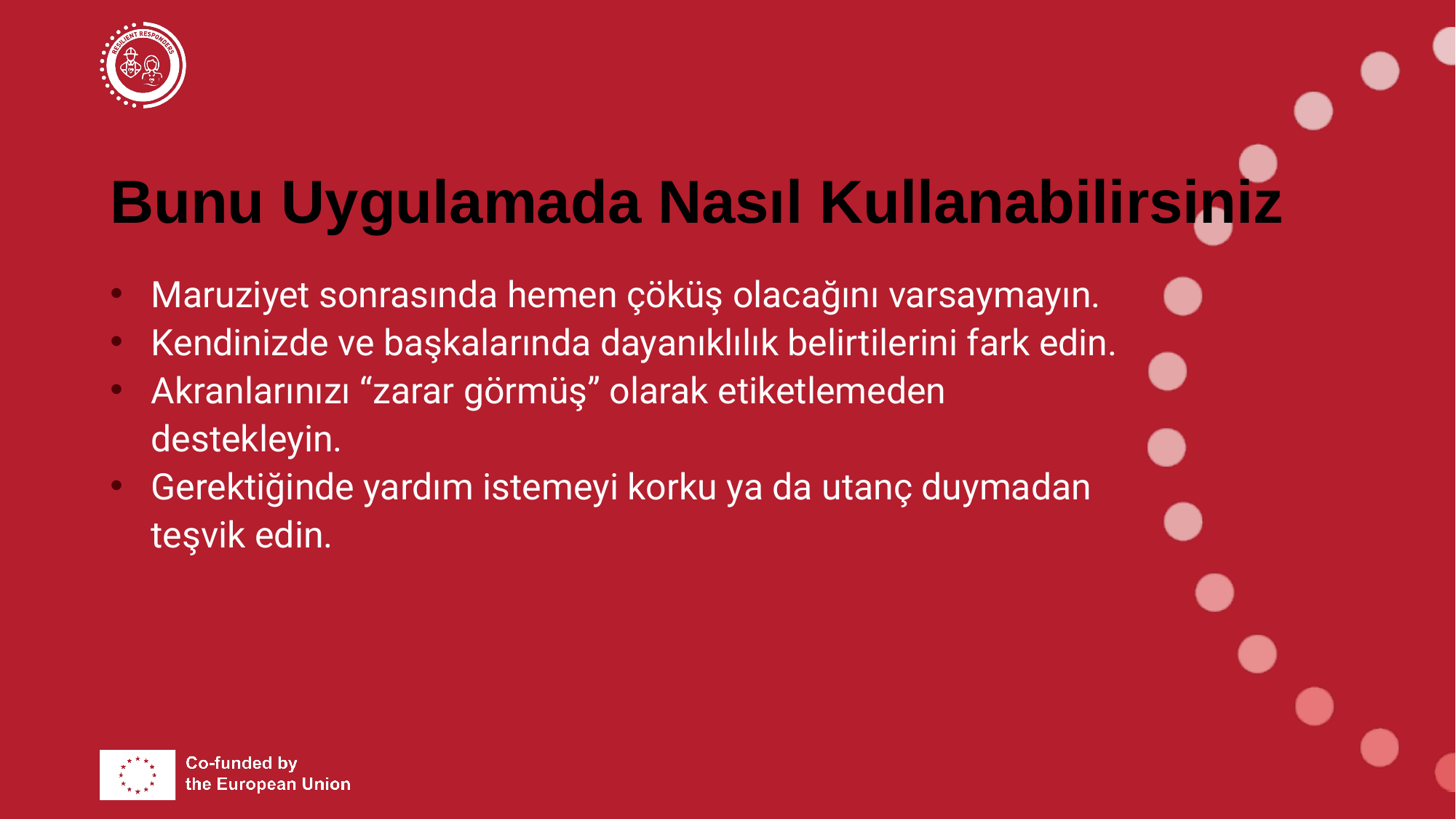

# Bunu Uygulamada Nasıl Kullanabilirsiniz
Maruziyet sonrasında hemen çöküş olacağını varsaymayın.
Kendinizde ve başkalarında dayanıklılık belirtilerini fark edin.
Akranlarınızı “zarar görmüş” olarak etiketlemeden destekleyin.
Gerektiğinde yardım istemeyi korku ya da utanç duymadan teşvik edin.